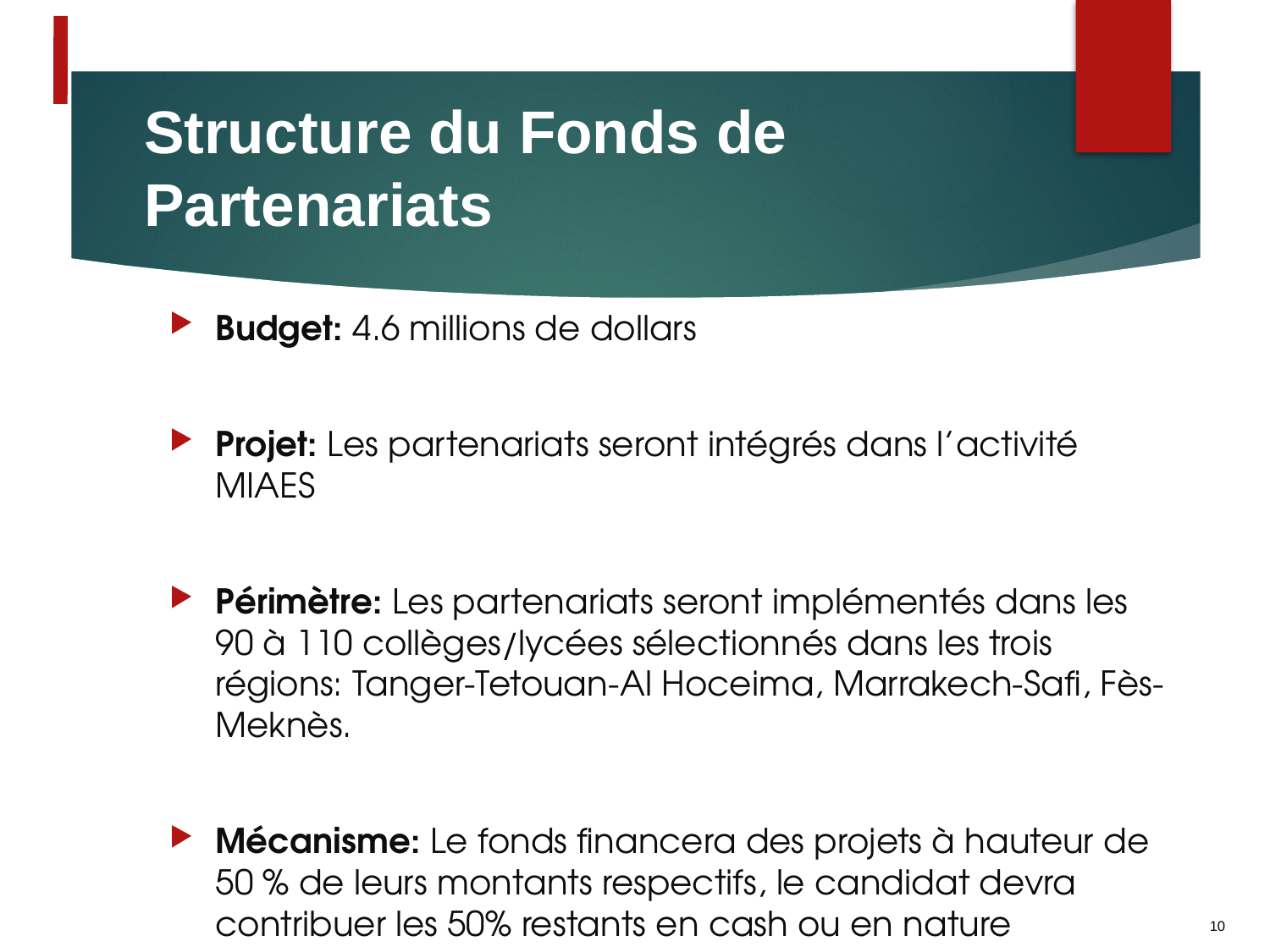

# Structure du Fonds de Partenariats
Budget: 4.6 millions de dollars

Projet: Les partenariats seront intégrés dans l’activité MIAES

Périmètre: Les partenariats seront implémentés dans les 90 à 110 collèges/lycées sélectionnés dans les trois régions: Tanger-Tetouan-Al Hoceima, Marrakech-Safi, Fès-Meknès.

Mécanisme: Le fonds financera des projets à hauteur de 50 % de leurs montants respectifs, le candidat devra contribuer les 50% restants en cash ou en nature